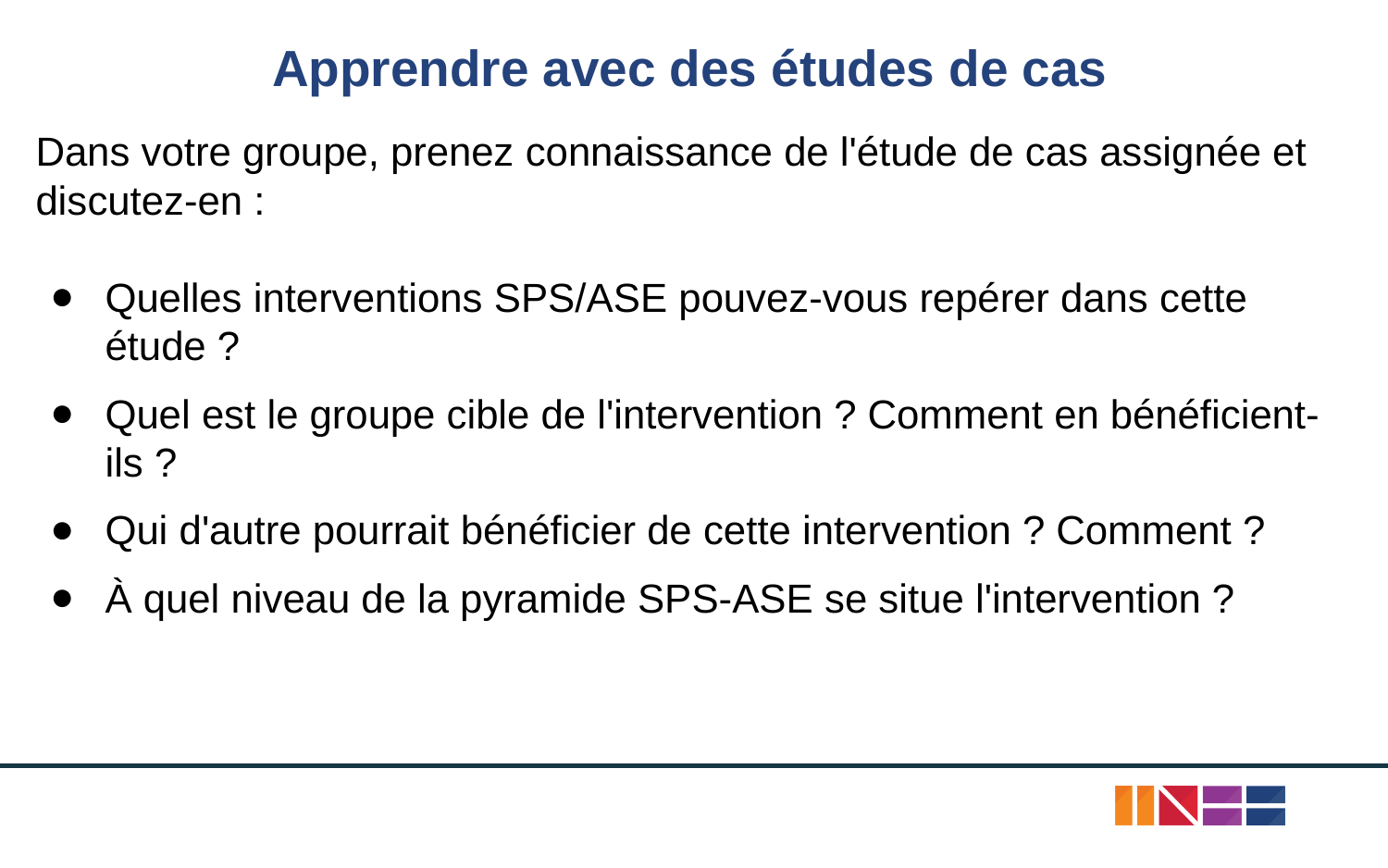

# Apprendre avec des études de cas

Dans votre groupe, prenez connaissance de l'étude de cas assignée et discutez-en :

Quelles interventions SPS/ASE pouvez-vous repérer dans cette étude ?
Quel est le groupe cible de l'intervention ? Comment en bénéficient-ils ?
Qui d'autre pourrait bénéficier de cette intervention ? Comment ?
À quel niveau de la pyramide SPS-ASE se situe l'intervention ?